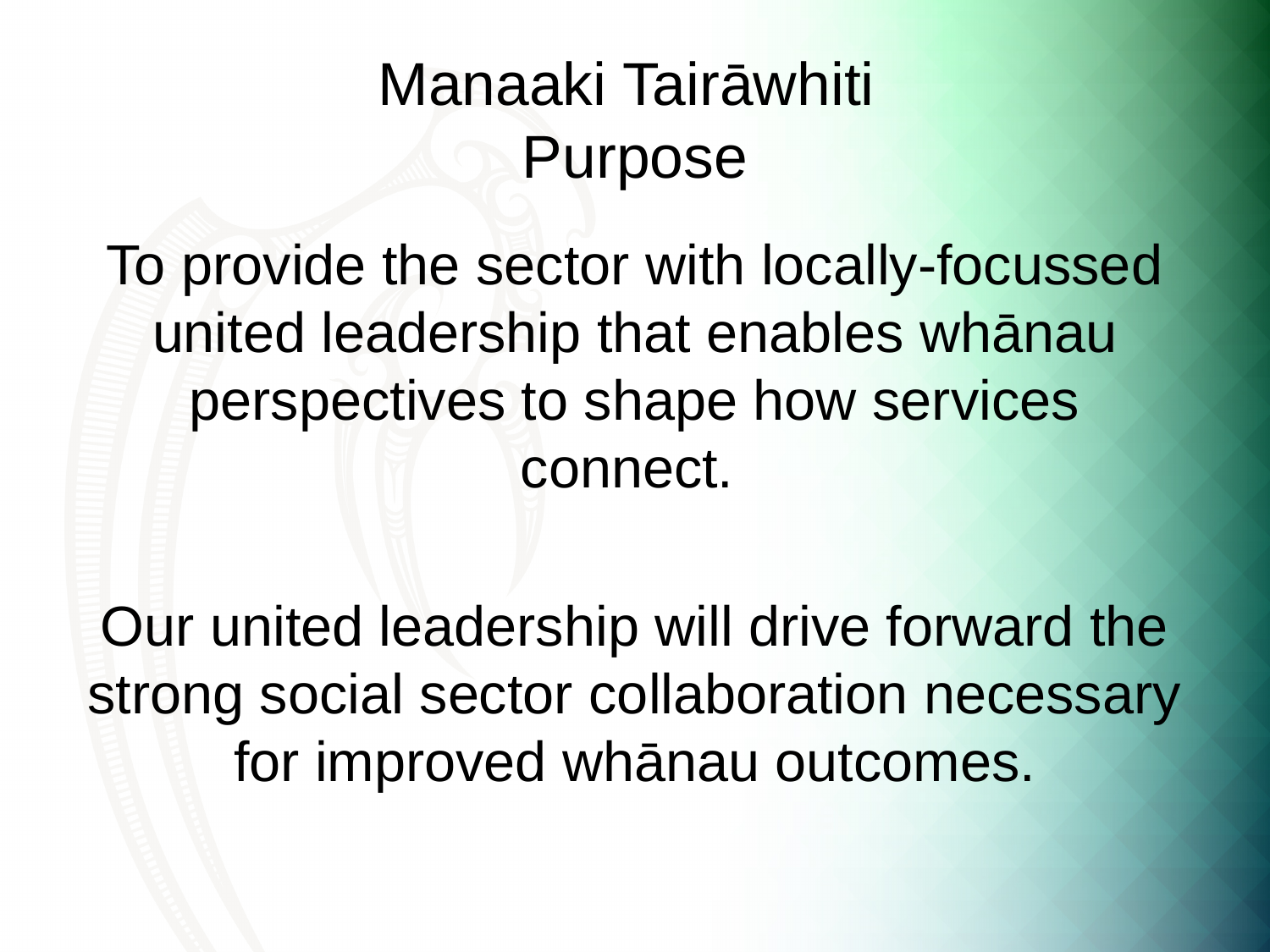

# Manaaki Tairāwhiti Purpose
To provide the sector with locally-focussed united leadership that enables whānau perspectives to shape how services connect.

Our united leadership will drive forward the strong social sector collaboration necessary for improved whānau outcomes.